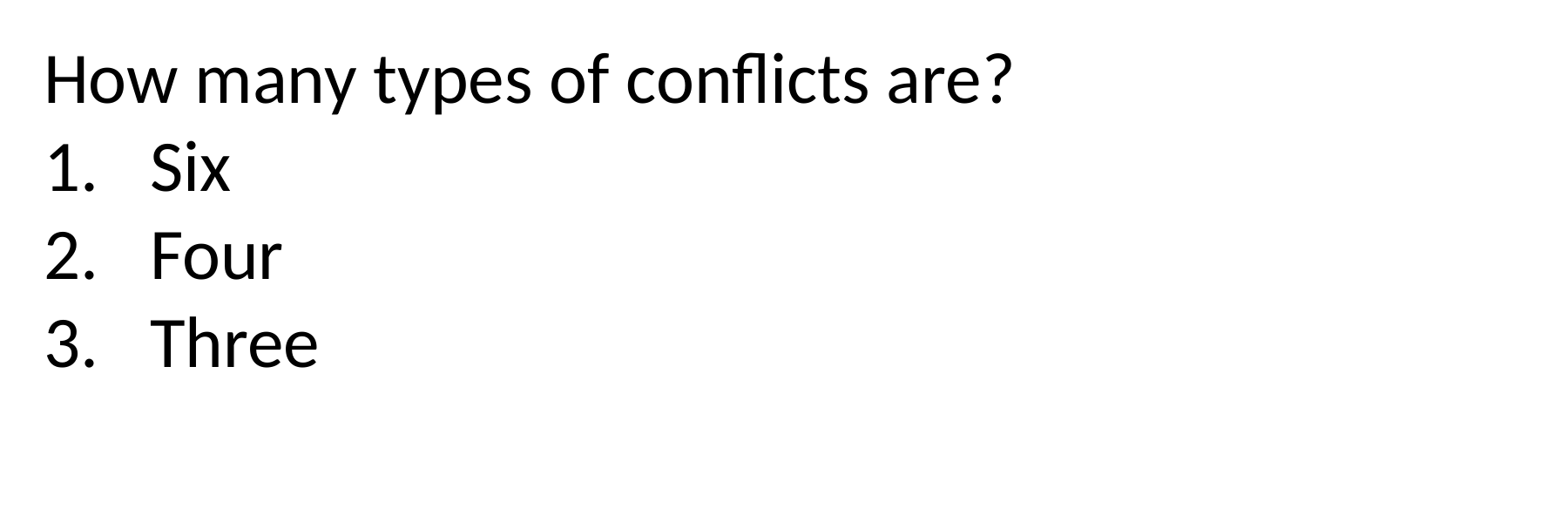

How many types of conflicts are?
Six
Four
Three